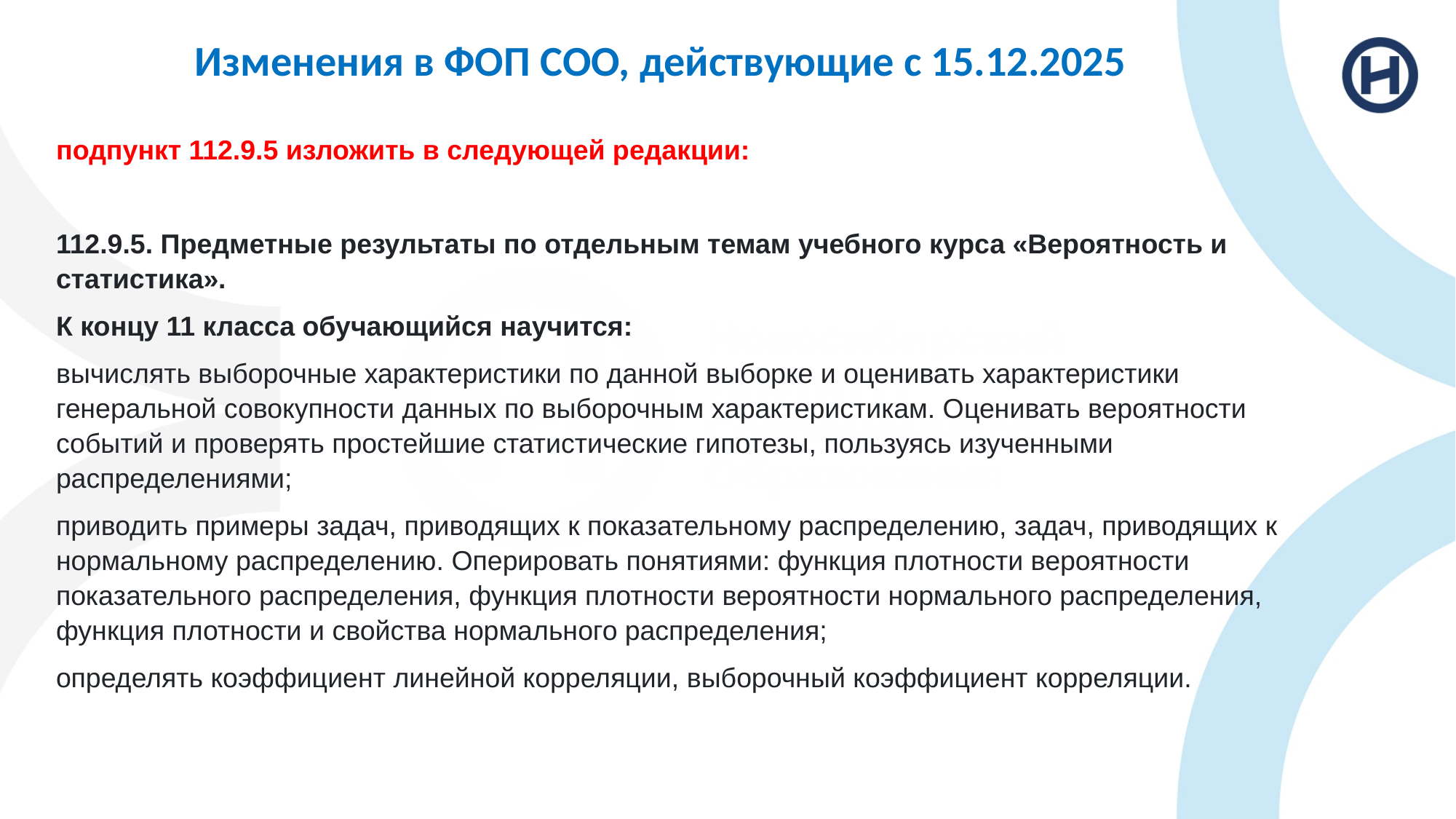

Изменения в ФОП СОО, действующие с 15.12.2025
подпункт 112.9.5 изложить в следующей редакции:

112.9.5. Предметные результаты по отдельным темам учебного курса «Вероятность и статистика».
К концу 11 класса обучающийся научится:
вычислять выборочные характеристики по данной выборке и оценивать характеристики генеральной совокупности данных по выборочным характеристикам. Оценивать вероятности событий и проверять простейшие статистические гипотезы, пользуясь изученными распределениями;
приводить примеры задач, приводящих к показательному распределению, задач, приводящих к нормальному распределению. Оперировать понятиями: функция плотности вероятности показательного распределения, функция плотности вероятности нормального распределения, функция плотности и свойства нормального распределения;
определять коэффициент линейной корреляции, выборочный коэффициент корреляции.